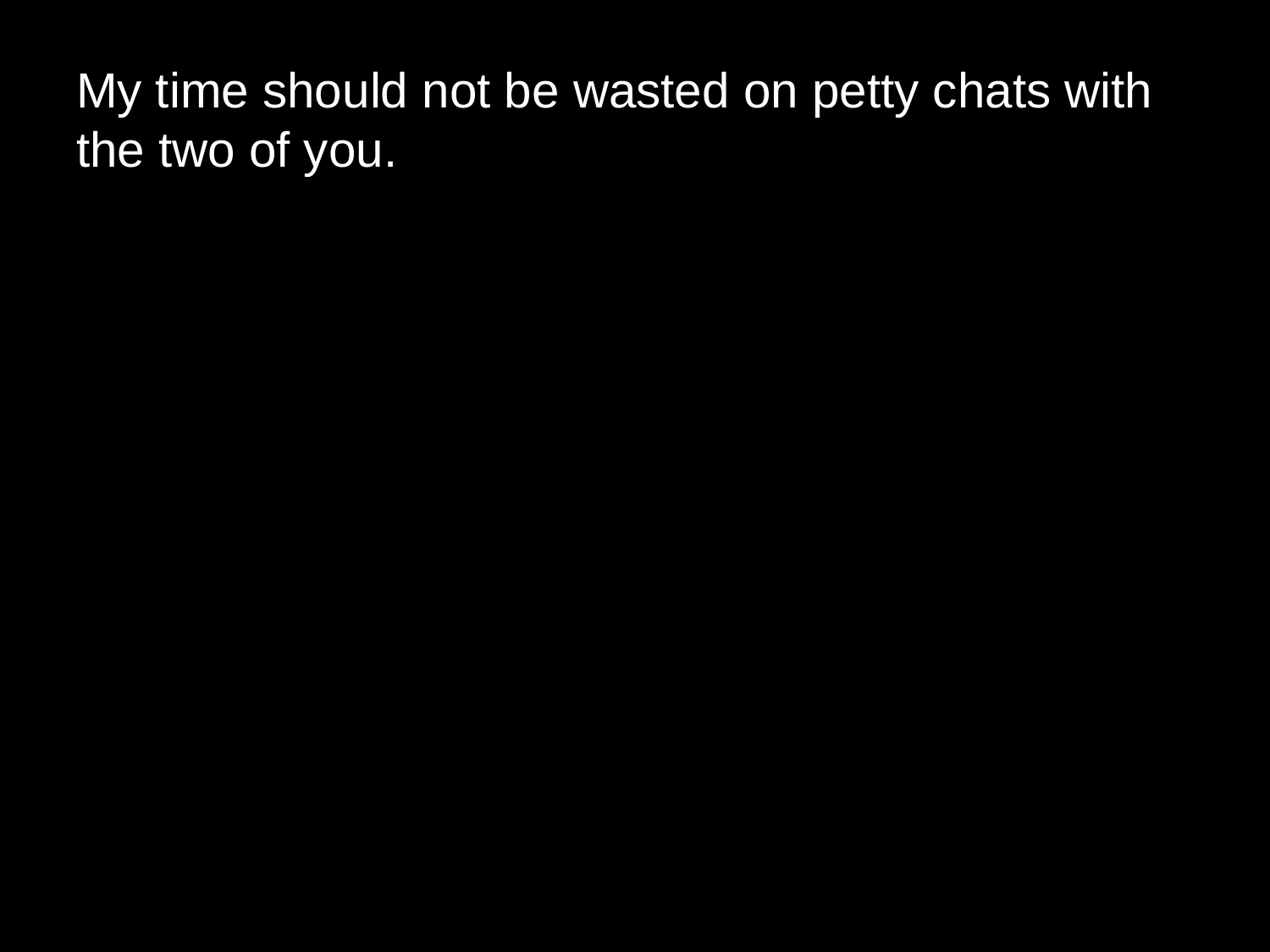

# My time should not be wasted on petty chats with the two of you.